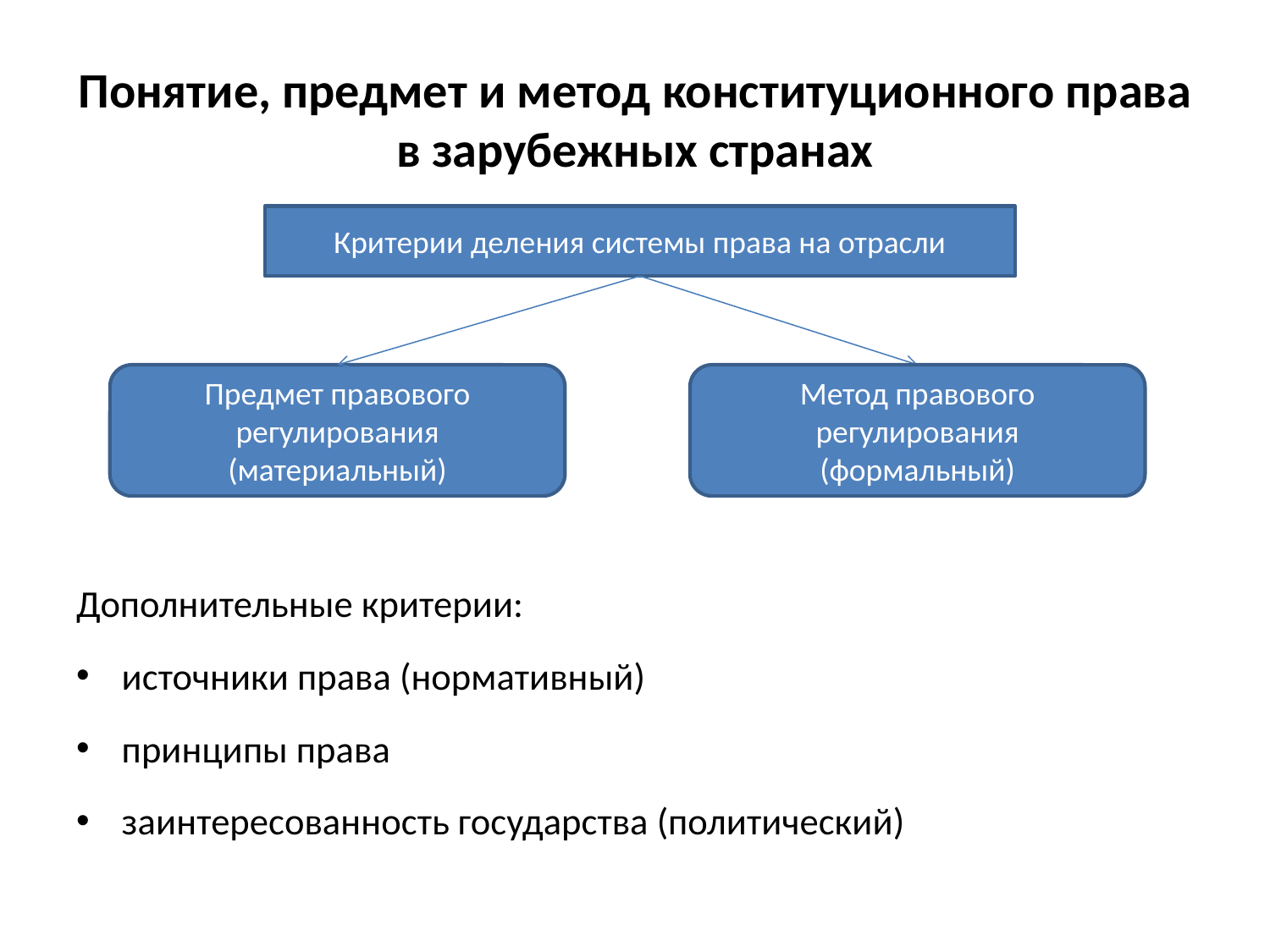

# Понятие, предмет и метод конституционного права в зарубежных странах
Критерии деления системы права на отрасли
Предмет правового регулирования
(материальный)
Метод правового регулирования
(формальный)
Дополнительные критерии:
источники права (нормативный)
принципы права
заинтересованность государства (политический)